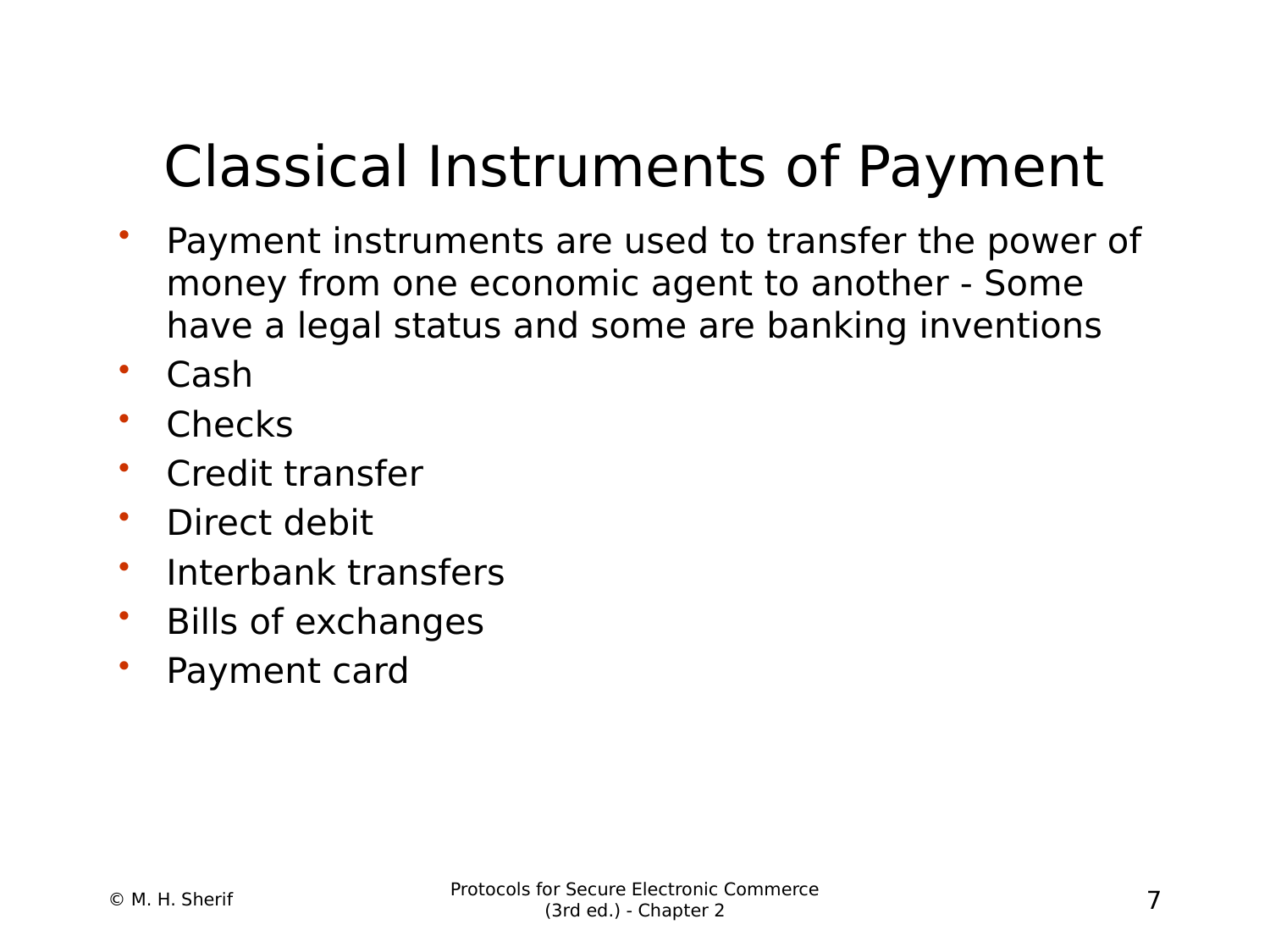

# Classical Instruments of Payment
Payment instruments are used to transfer the power of money from one economic agent to another - Some have a legal status and some are banking inventions
Cash
Checks
Credit transfer
Direct debit
Interbank transfers
Bills of exchanges
Payment card
© M. H. Sherif
Protocols for Secure Electronic Commerce (3rd ed.) - Chapter 2
7